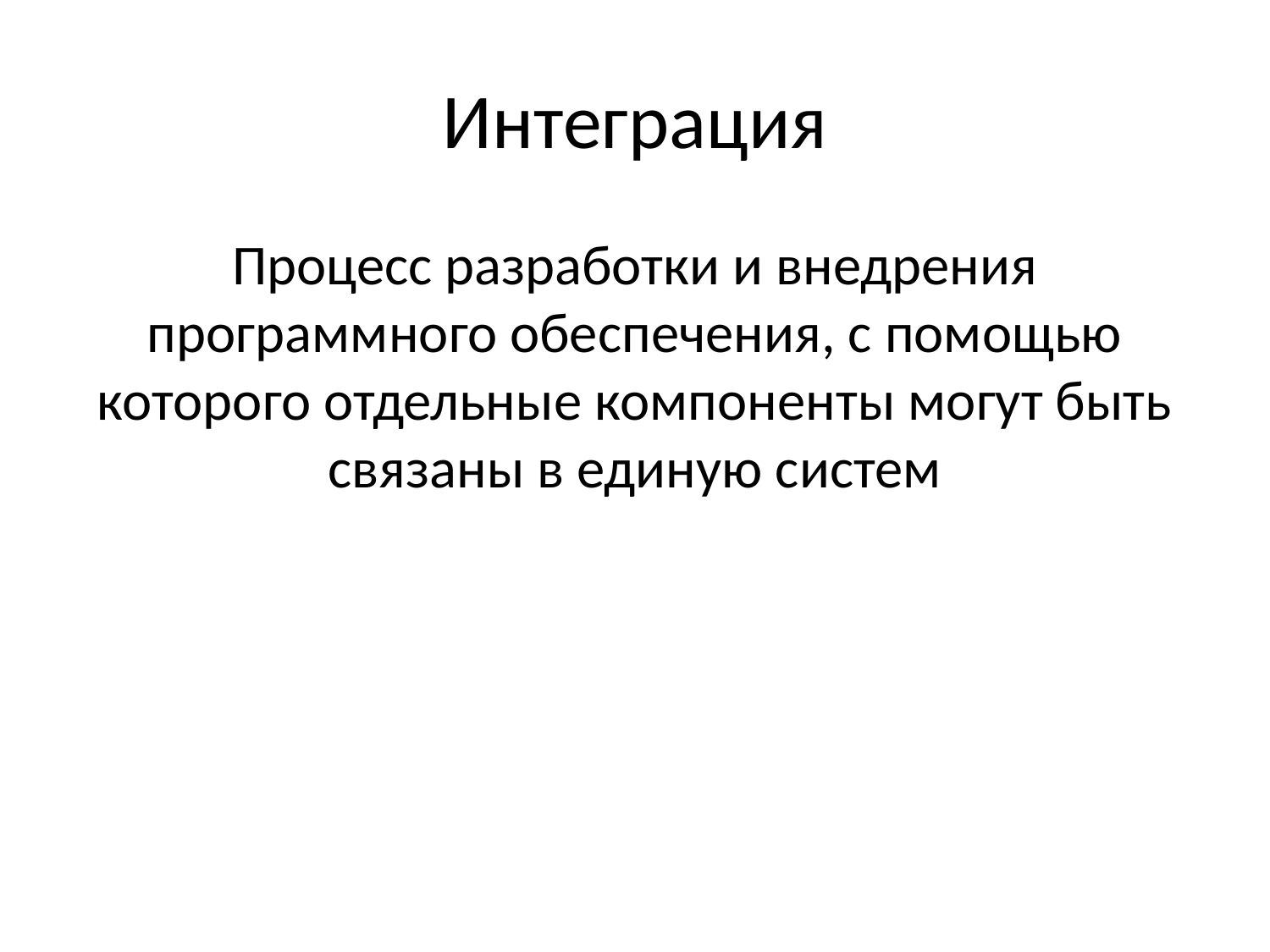

# Интеграция
Процесс разработки и внедрения программного обеспечения, с помощью которого отдельные компоненты могут быть связаны в единую систем